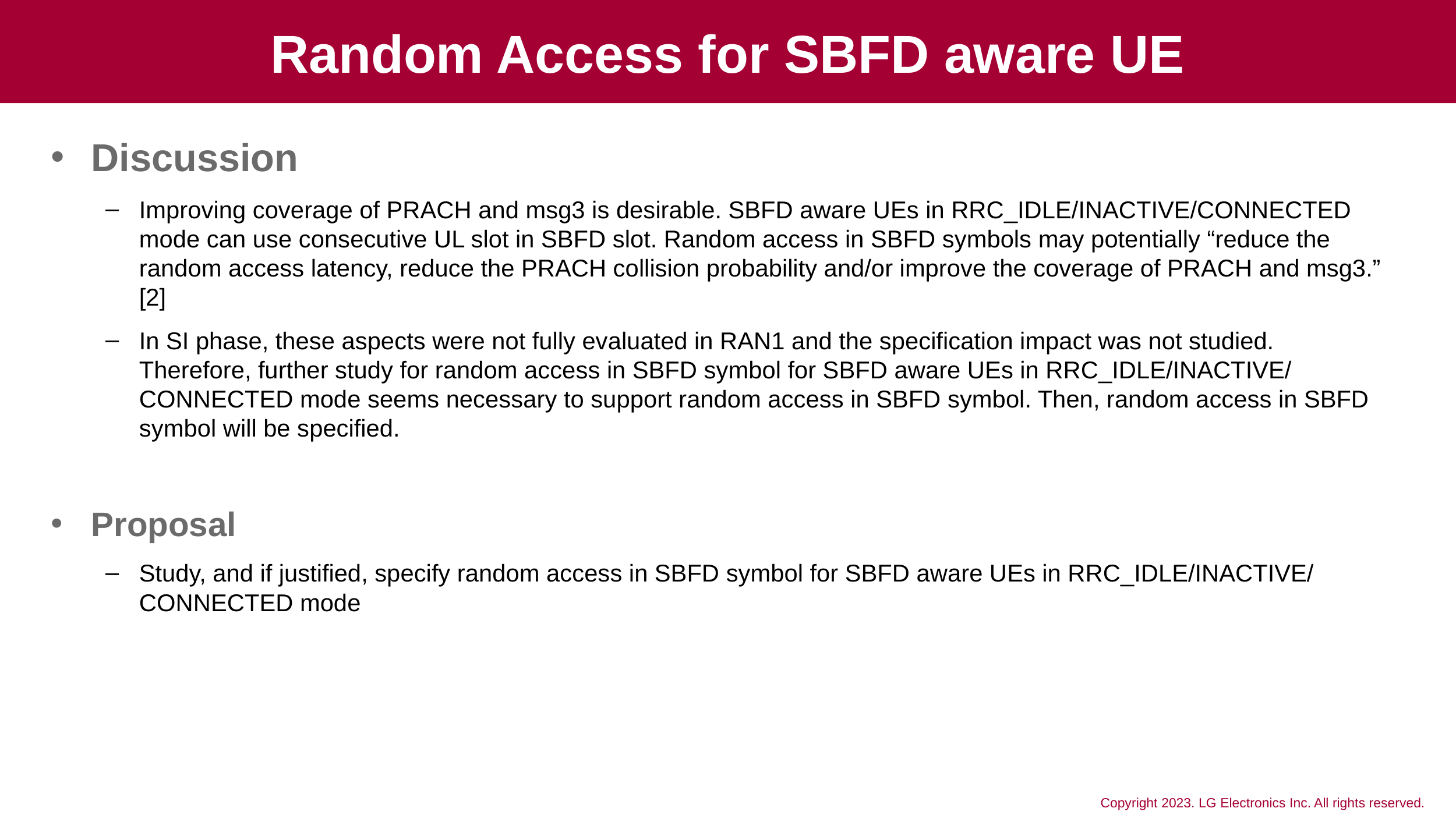

# Random Access for SBFD aware UE
Discussion
Improving coverage of PRACH and msg3 is desirable. SBFD aware UEs in RRC_IDLE/INACTIVE/CONNECTED mode can use consecutive UL slot in SBFD slot. Random access in SBFD symbols may potentially “reduce the random access latency, reduce the PRACH collision probability and/or improve the coverage of PRACH and msg3.” [2]
In SI phase, these aspects were not fully evaluated in RAN1 and the specification impact was not studied. Therefore, further study for random access in SBFD symbol for SBFD aware UEs in RRC_IDLE/INACTIVE/CONNECTED mode seems necessary to support random access in SBFD symbol. Then, random access in SBFD symbol will be specified.

Proposal
Study, and if justified, specify random access in SBFD symbol for SBFD aware UEs in RRC_IDLE/INACTIVE/CONNECTED mode